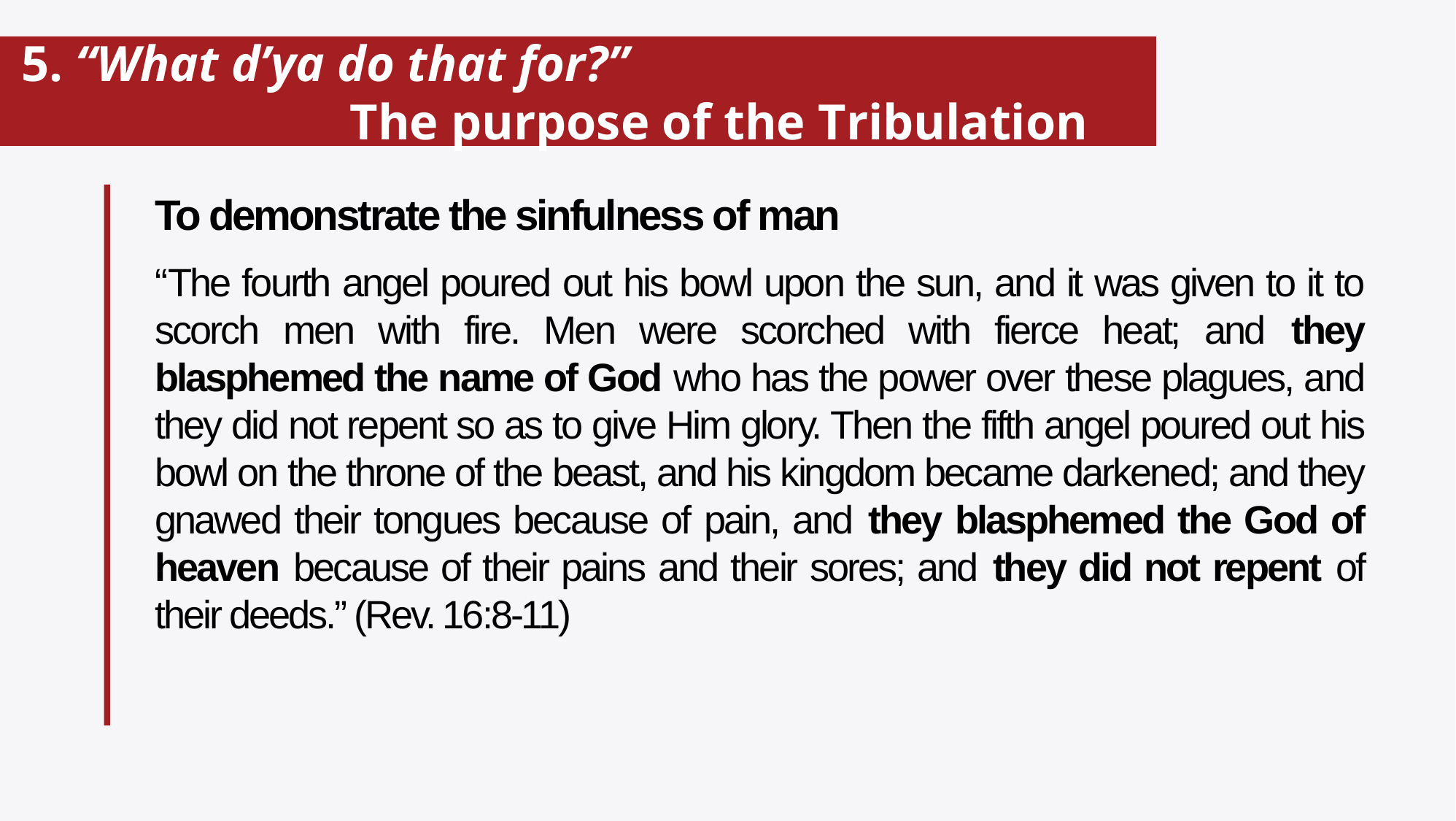

# 5. “What d’ya do that for?” The purpose of the Tribulation
To demonstrate the sinfulness of man

“The fourth angel poured out his bowl upon the sun, and it was given to it to scorch men with fire. Men were scorched with fierce heat; and they blasphemed the name of God who has the power over these plagues, and they did not repent so as to give Him glory. Then the fifth angel poured out his bowl on the throne of the beast, and his kingdom became darkened; and they gnawed their tongues because of pain, and they blasphemed the God of heaven because of their pains and their sores; and they did not repent of their deeds.” (Rev. 16:8-11)